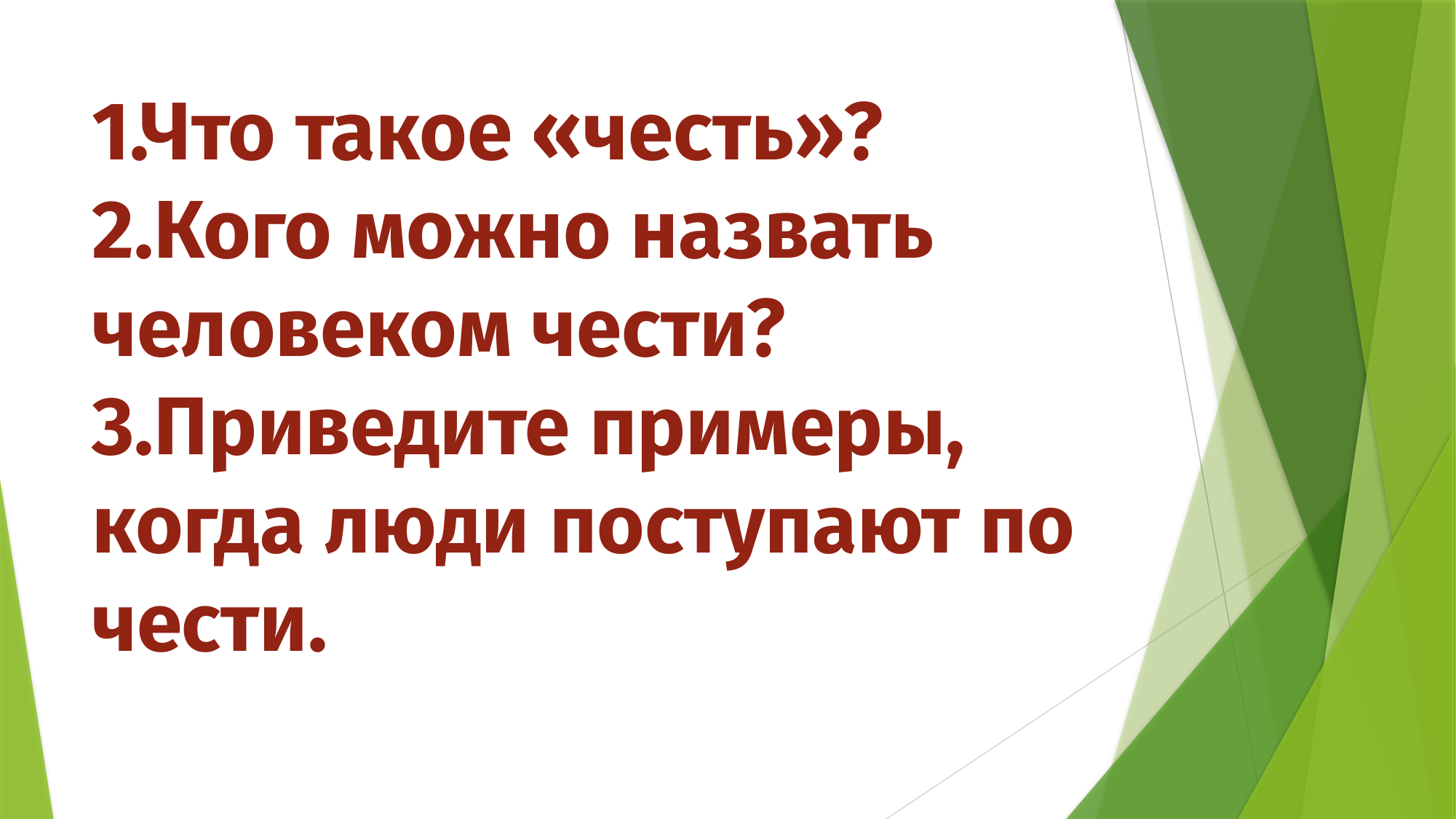

# 1.Что такое «честь»? 2.Кого можно назвать человеком чести? 3.Приведите примеры, когда люди поступают по чести.